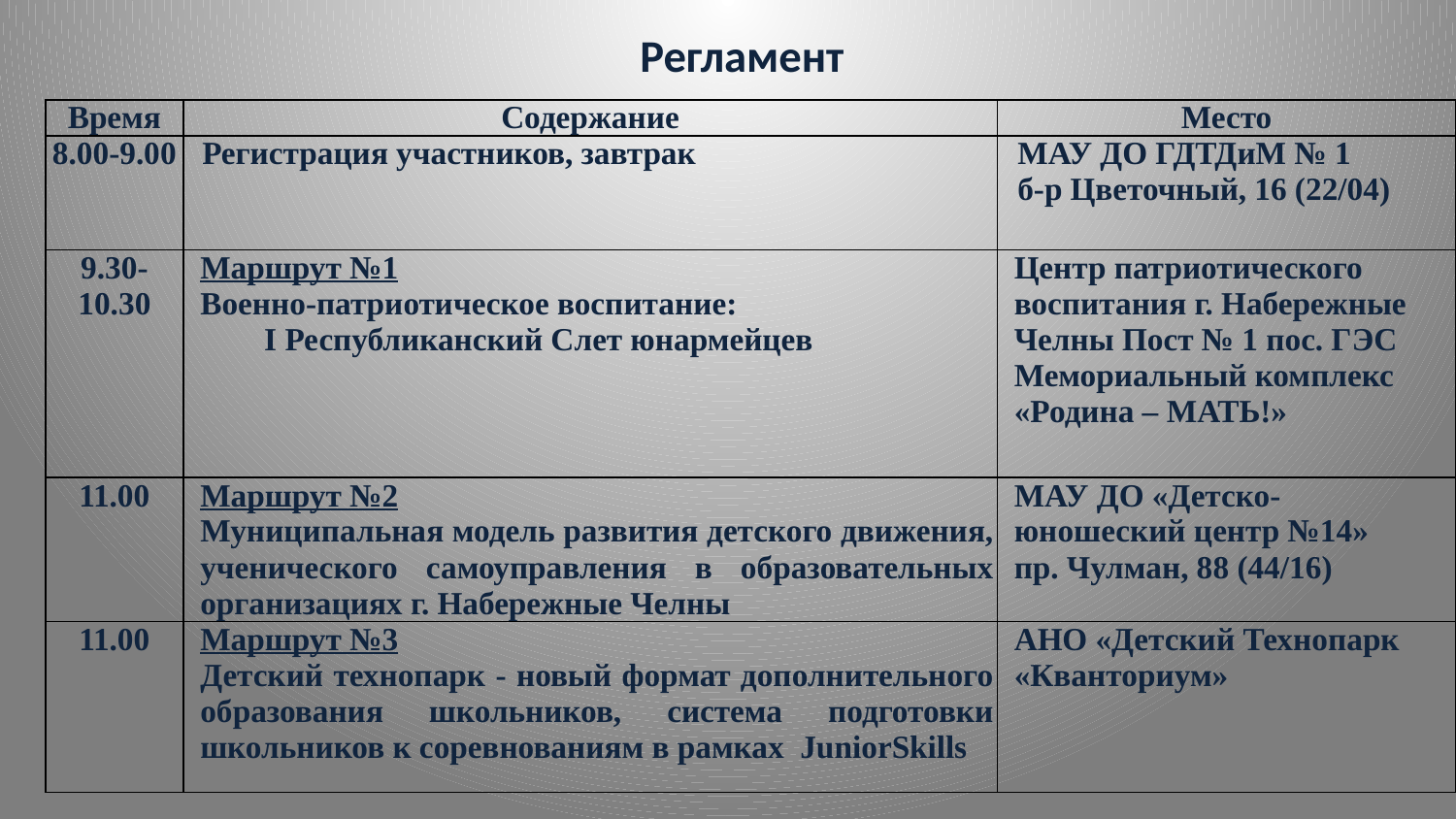

# Регламент
| Время | Содержание | Место |
| --- | --- | --- |
| 8.00-9.00 | Регистрация участников, завтрак | МАУ ДО ГДТДиМ № 1 б-р Цветочный, 16 (22/04) |
| 9.30-10.30 | Маршрут №1 Военно-патриотическое воспитание: I Республиканский Слет юнармейцев | Центр патриотического воспитания г. Набережные Челны Пост № 1 пос. ГЭС Мемориальный комплекс «Родина – МАТЬ!» |
| 11.00 | Маршрут №2 Муниципальная модель развития детского движения, ученического самоуправления в образовательных организациях г. Набережные Челны | МАУ ДО «Детско-юношеский центр №14» пр. Чулман, 88 (44/16) |
| 11.00 | Маршрут №3 Детский технопарк - новый формат дополнительного образования школьников, система подготовки школьников к соревнованиям в рамках JuniorSkills | АНО «Детский Технопарк «Кванториум» |